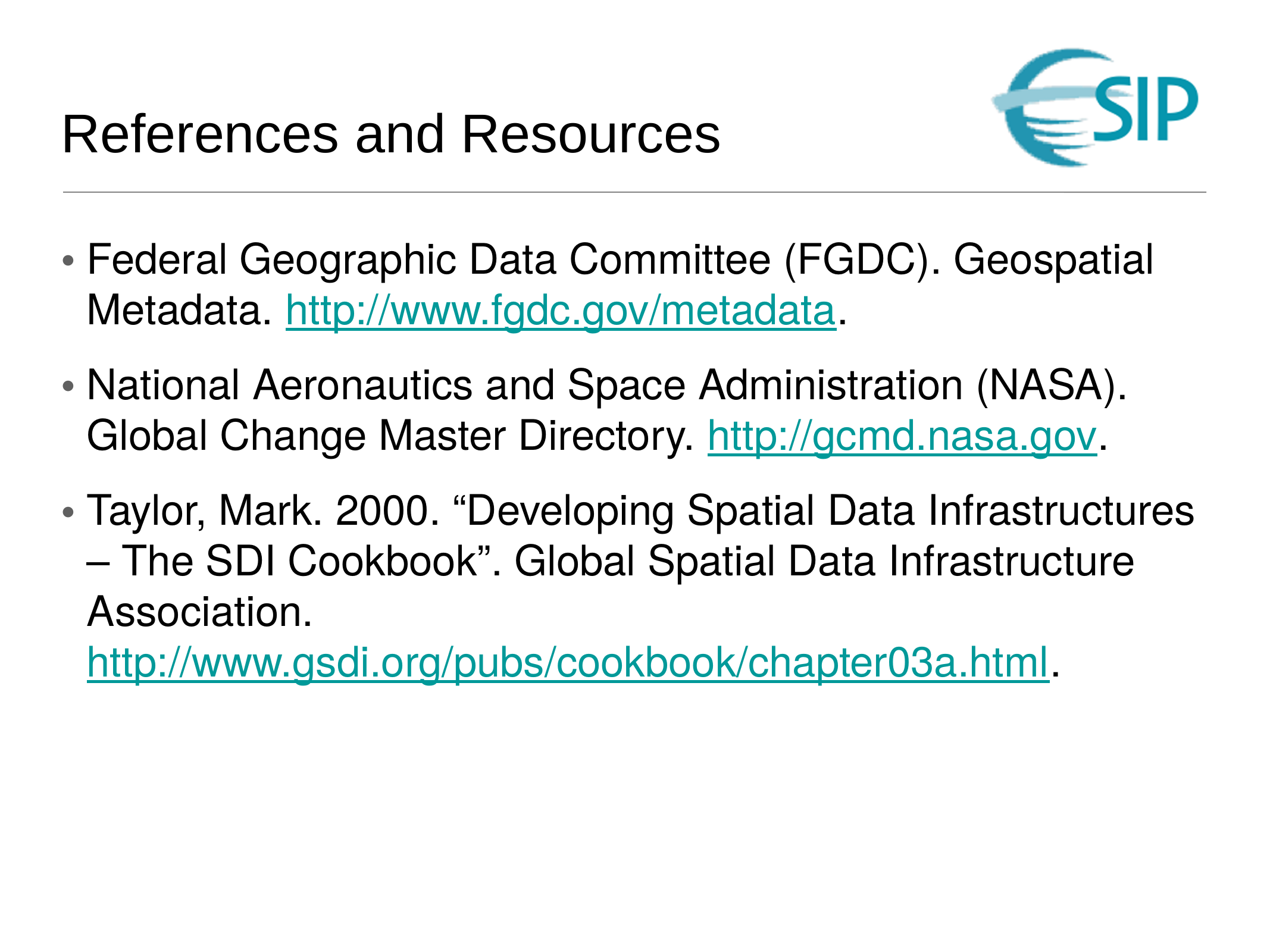

# References and Resources
Federal Geographic Data Committee (FGDC). Geospatial Metadata. http://www.fgdc.gov/metadata.
National Aeronautics and Space Administration (NASA). Global Change Master Directory. http://gcmd.nasa.gov.
Taylor, Mark. 2000. “Developing Spatial Data Infrastructures – The SDI Cookbook”. Global Spatial Data Infrastructure Association. http://www.gsdi.org/pubs/cookbook/chapter03a.html.